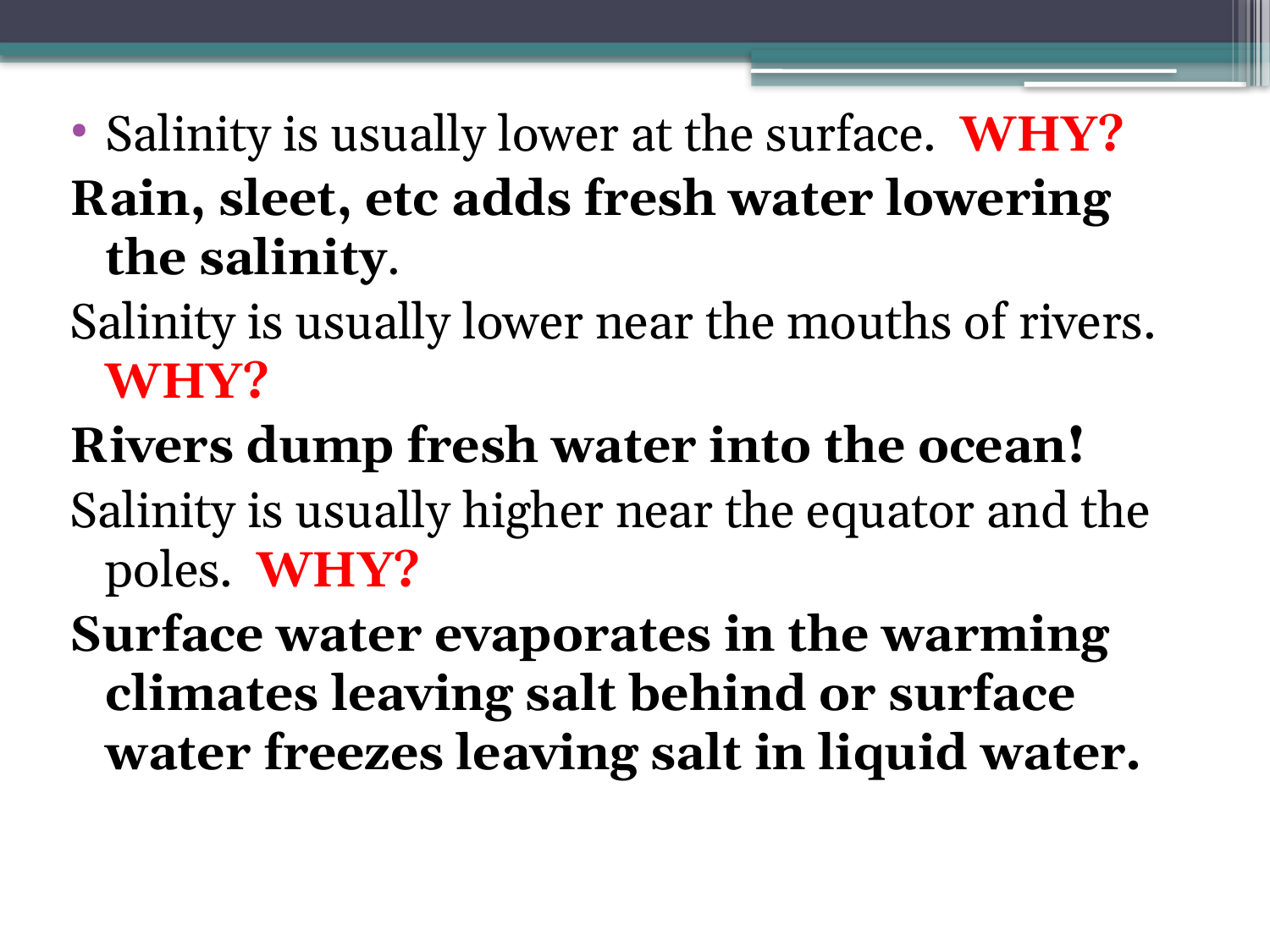

#
Salinity is usually lower at the surface.  WHY?
Rain, sleet, etc adds fresh water lowering the salinity.
Salinity is usually lower near the mouths of rivers.  WHY?
Rivers dump fresh water into the ocean!
Salinity is usually higher near the equator and the poles.  WHY?
Surface water evaporates in the warming climates leaving salt behind or surface water freezes leaving salt in liquid water.